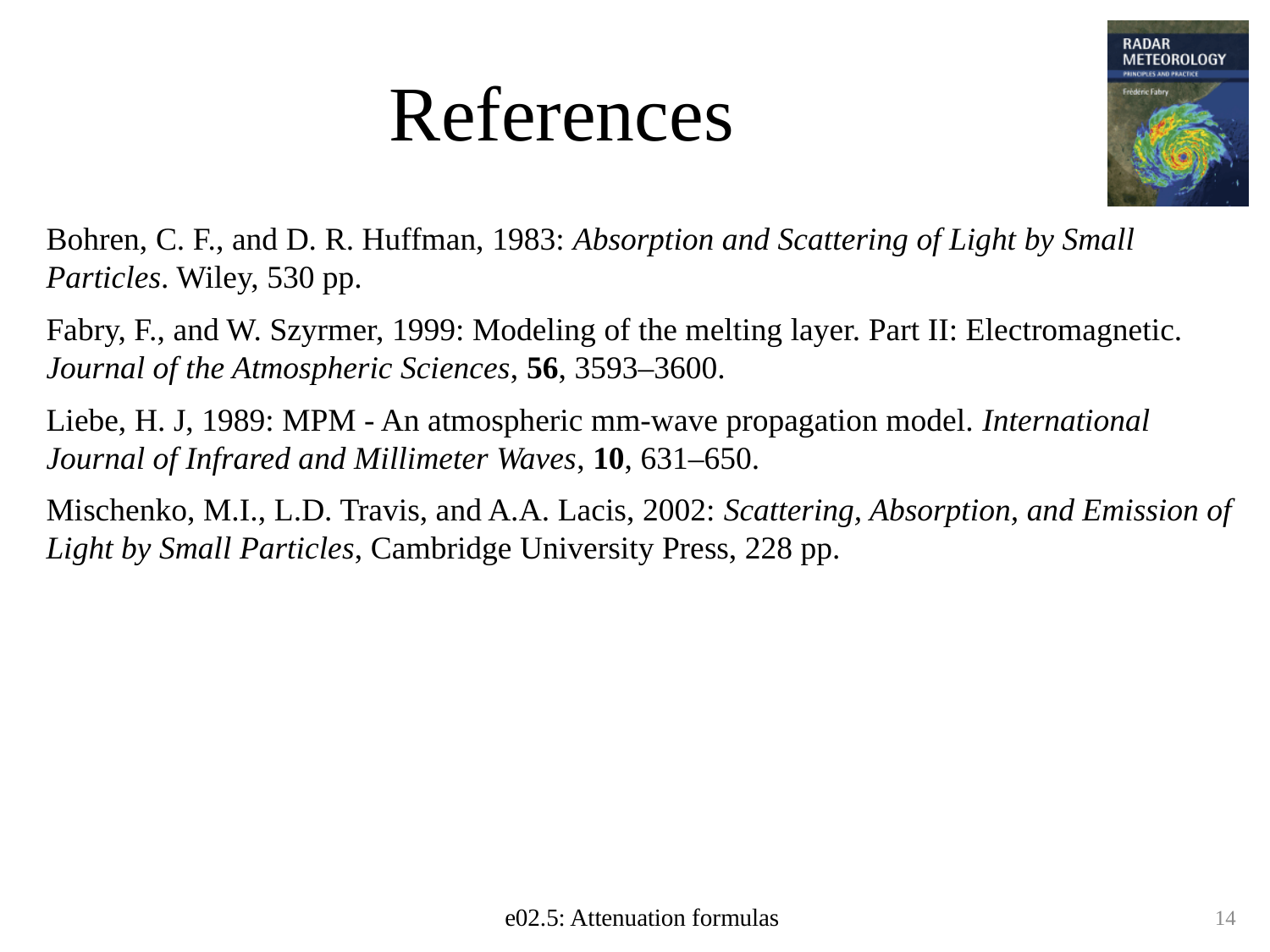

# References
Bohren, C. F., and D. R. Huffman, 1983: Absorption and Scattering of Light by Small Particles. Wiley, 530 pp.
Fabry, F., and W. Szyrmer, 1999: Modeling of the melting layer. Part II: Electromagnetic. Journal of the Atmospheric Sciences, 56, 3593–3600.
Liebe, H. J, 1989: MPM - An atmospheric mm-wave propagation model. International Journal of Infrared and Millimeter Waves, 10, 631–650.
Mischenko, M.I., L.D. Travis, and A.A. Lacis, 2002: Scattering, Absorption, and Emission of Light by Small Particles, Cambridge University Press, 228 pp.
e02.5: Attenuation formulas
14